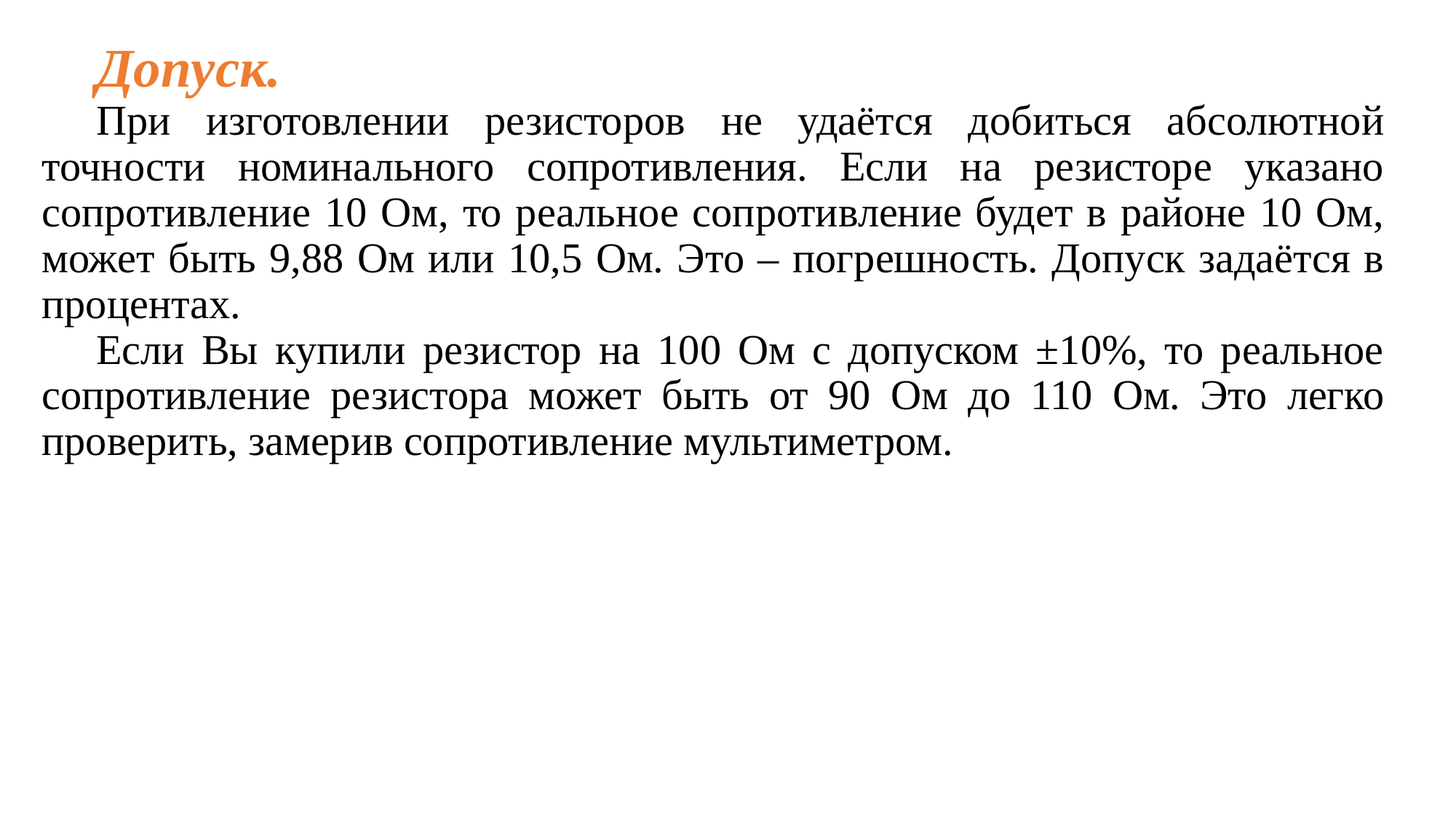

Допуск.
При изготовлении резисторов не удаётся добиться абсолютной точности номинального сопротивления. Если на резисторе указано сопротивление 10 Ом, то реальное сопротивление будет в районе 10 Ом, может быть 9,88 Ом или 10,5 Ом. Это – погрешность. Допуск задаётся в процентах.
Если Вы купили резистор на 100 Ом c допуском ±10%, то реальное сопротивление резистора может быть от 90 Ом до 110 Ом. Это легко проверить, замерив сопротивление мультиметром.